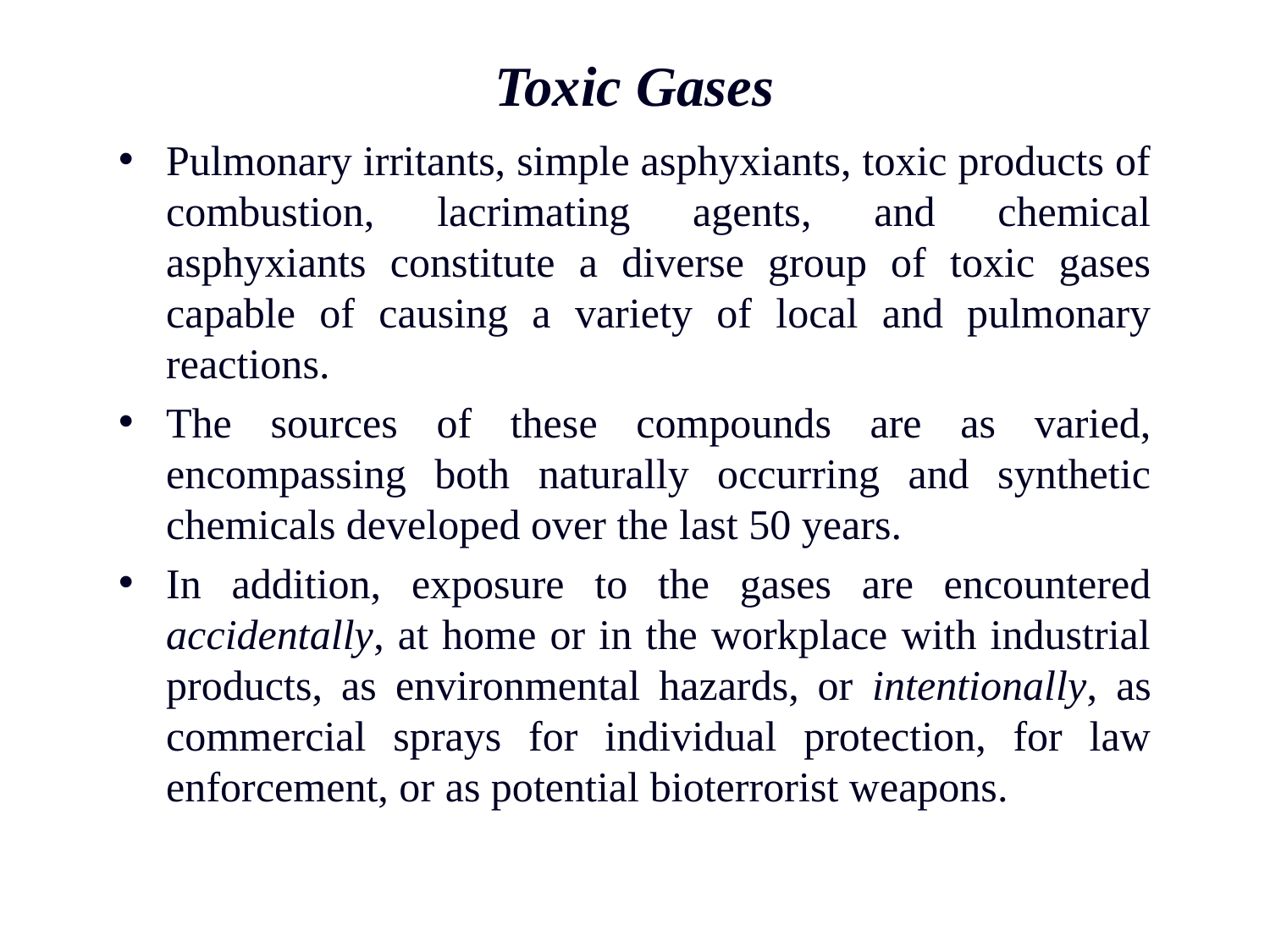

# Toxic Gases
Pulmonary irritants, simple asphyxiants, toxic products of combustion, lacrimating agents, and chemical asphyxiants constitute a diverse group of toxic gases capable of causing a variety of local and pulmonary reactions.
The sources of these compounds are as varied, encompassing both naturally occurring and synthetic chemicals developed over the last 50 years.
In addition, exposure to the gases are encountered accidentally, at home or in the workplace with industrial products, as environmental hazards, or intentionally, as commercial sprays for individual protection, for law enforcement, or as potential bioterrorist weapons.